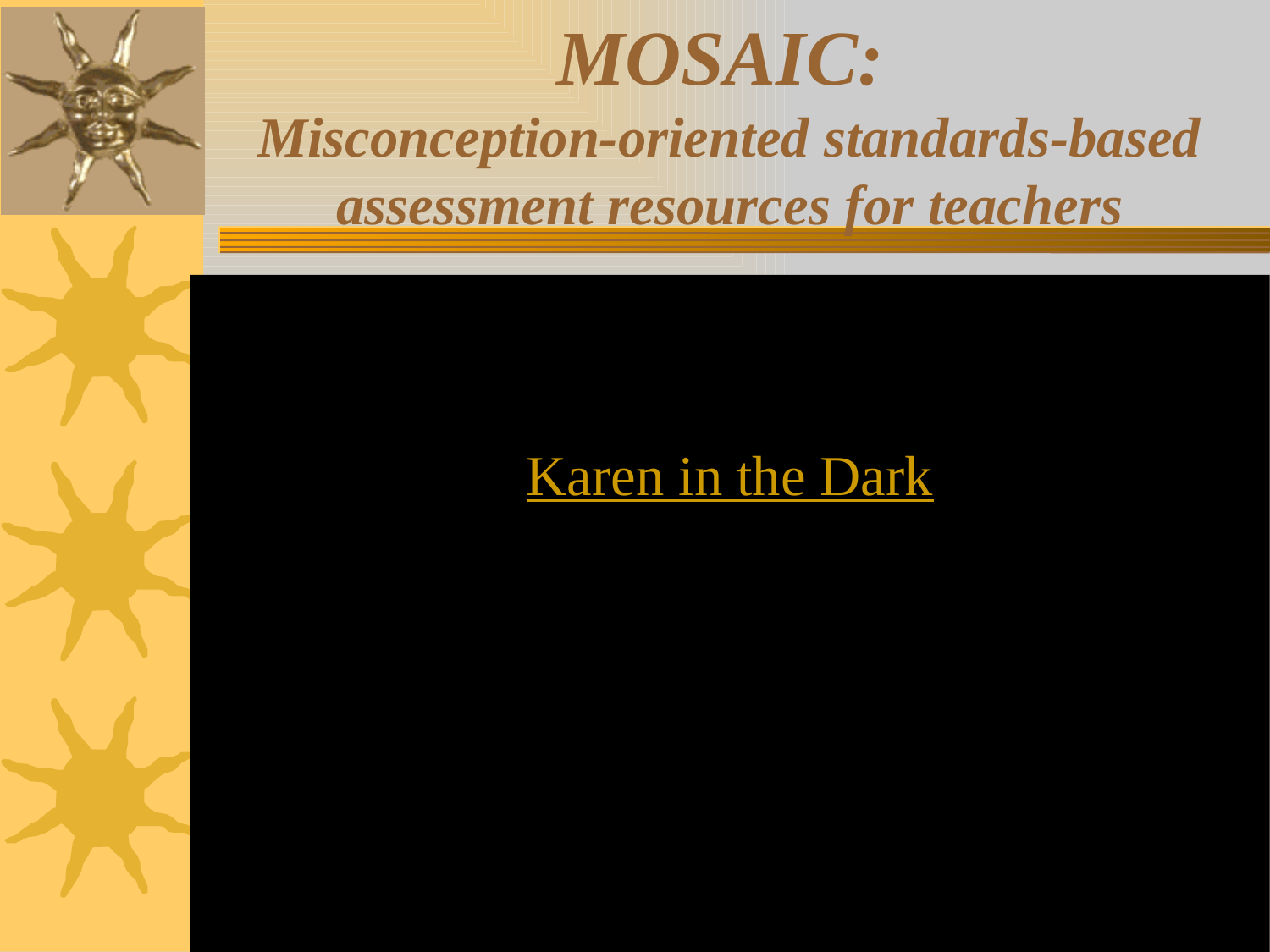

# MOSAIC: Misconception-oriented standards-based assessment resources for teachers

Karen in the Dark